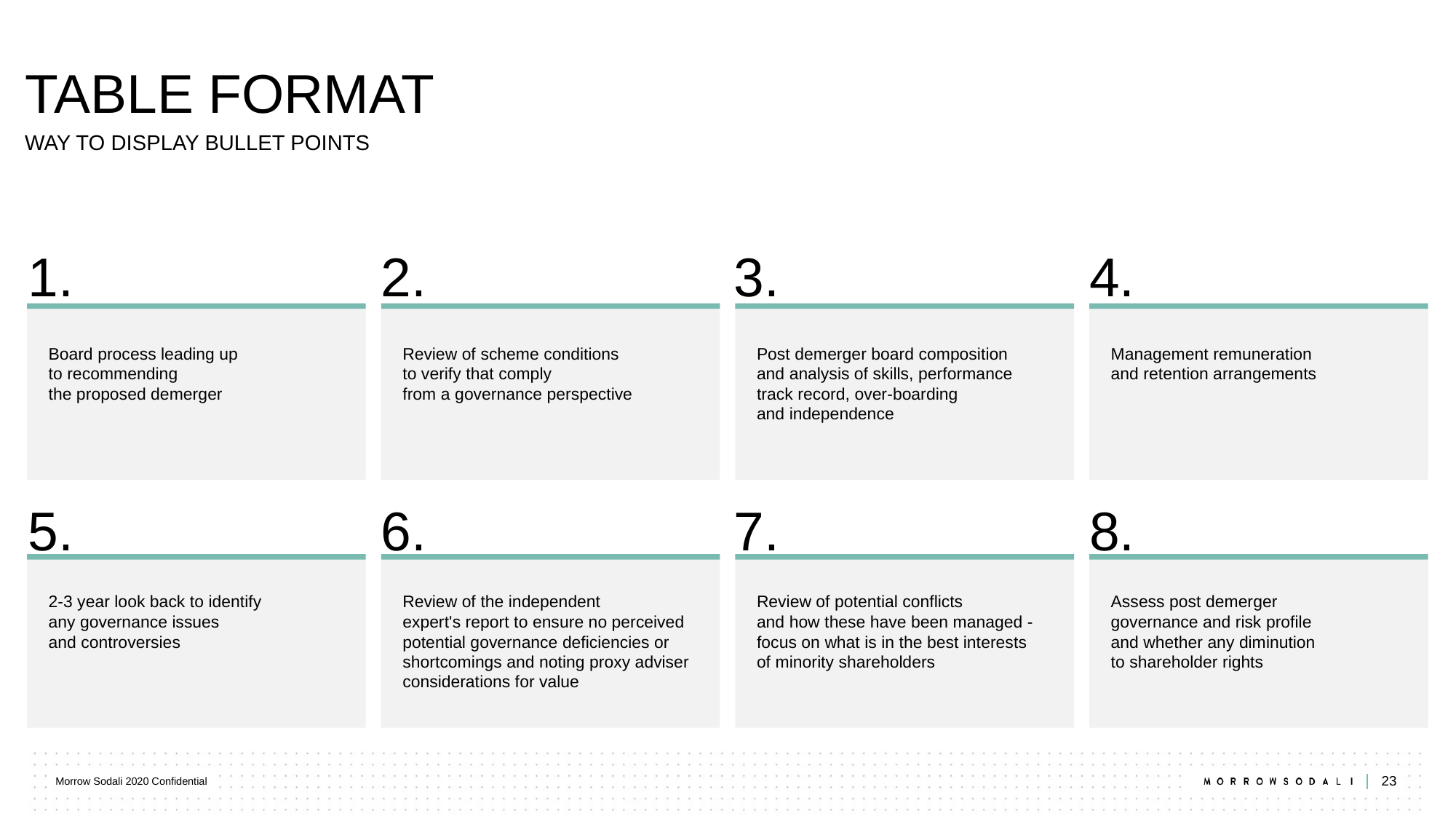

# TABLE FORMAT
WAY TO DISPLAY BULLET POINTS
1.
2.
3.
4.

Board process leading up
to recommending
the proposed demerger
Review of scheme conditions
to verify that comply
from a governance perspective
Post demerger board composition
and analysis of skills, performance track record, over-boarding
and independence
Management remuneration
and retention arrangements
5.
6.
7.
8.

2-3 year look back to identify
any governance issues
and controversies
Review of the independent
expert's report to ensure no perceived potential governance deficiencies or shortcomings and noting proxy adviser considerations for value
Review of potential conflicts
and how these have been managed - focus on what is in the best interests
of minority shareholders
Assess post demerger
governance and risk profile
and whether any diminution
to shareholder rights